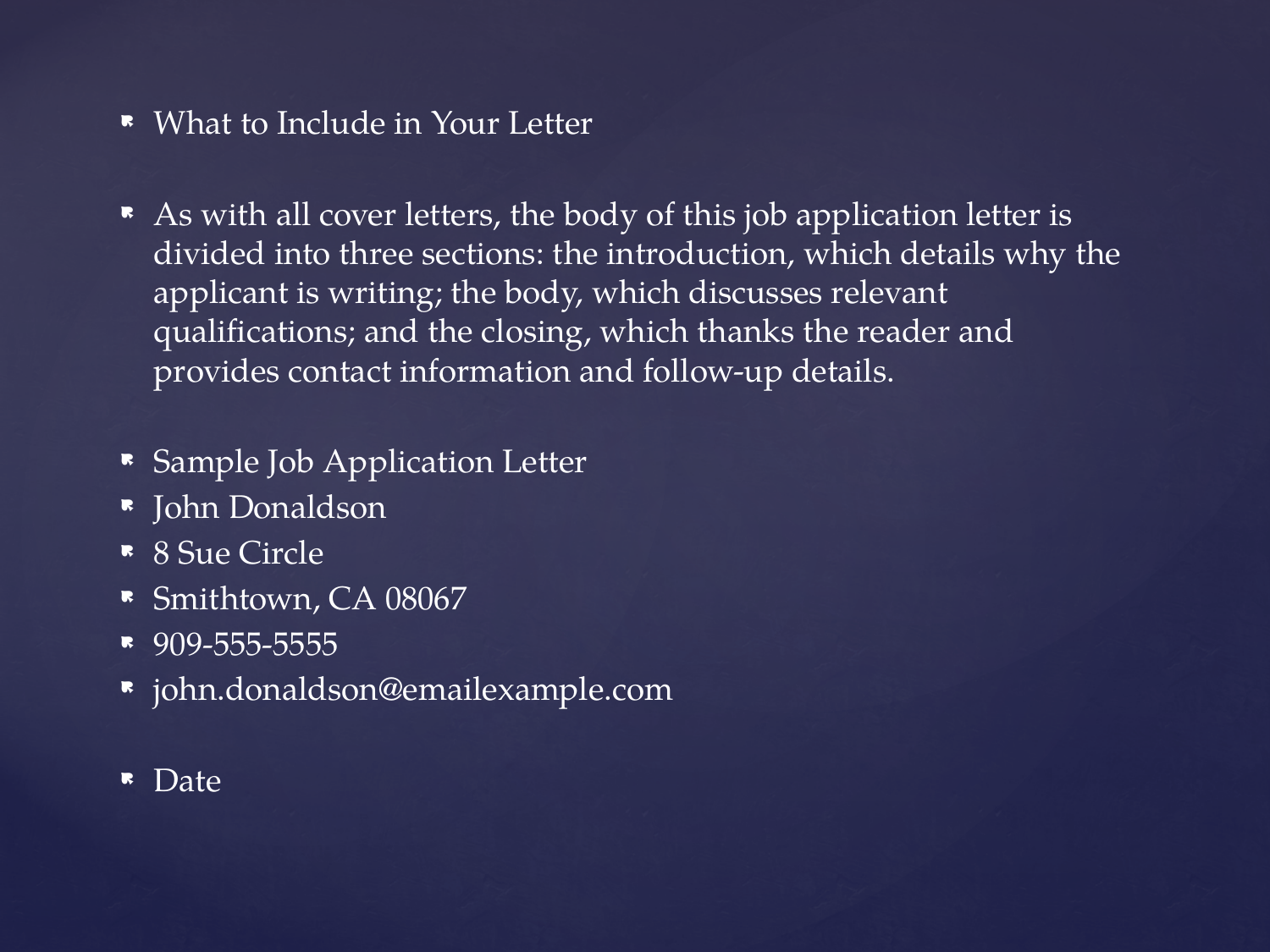

What to Include in Your Letter

As with all cover letters, the body of this job application letter is divided into three sections: the introduction, which details why the applicant is writing; the body, which discusses relevant qualifications; and the closing, which thanks the reader and provides contact information and follow-up details.

Sample Job Application Letter
John Donaldson
8 Sue Circle
Smithtown, CA 08067
909-555-5555
john.donaldson@emailexample.com

Date

#